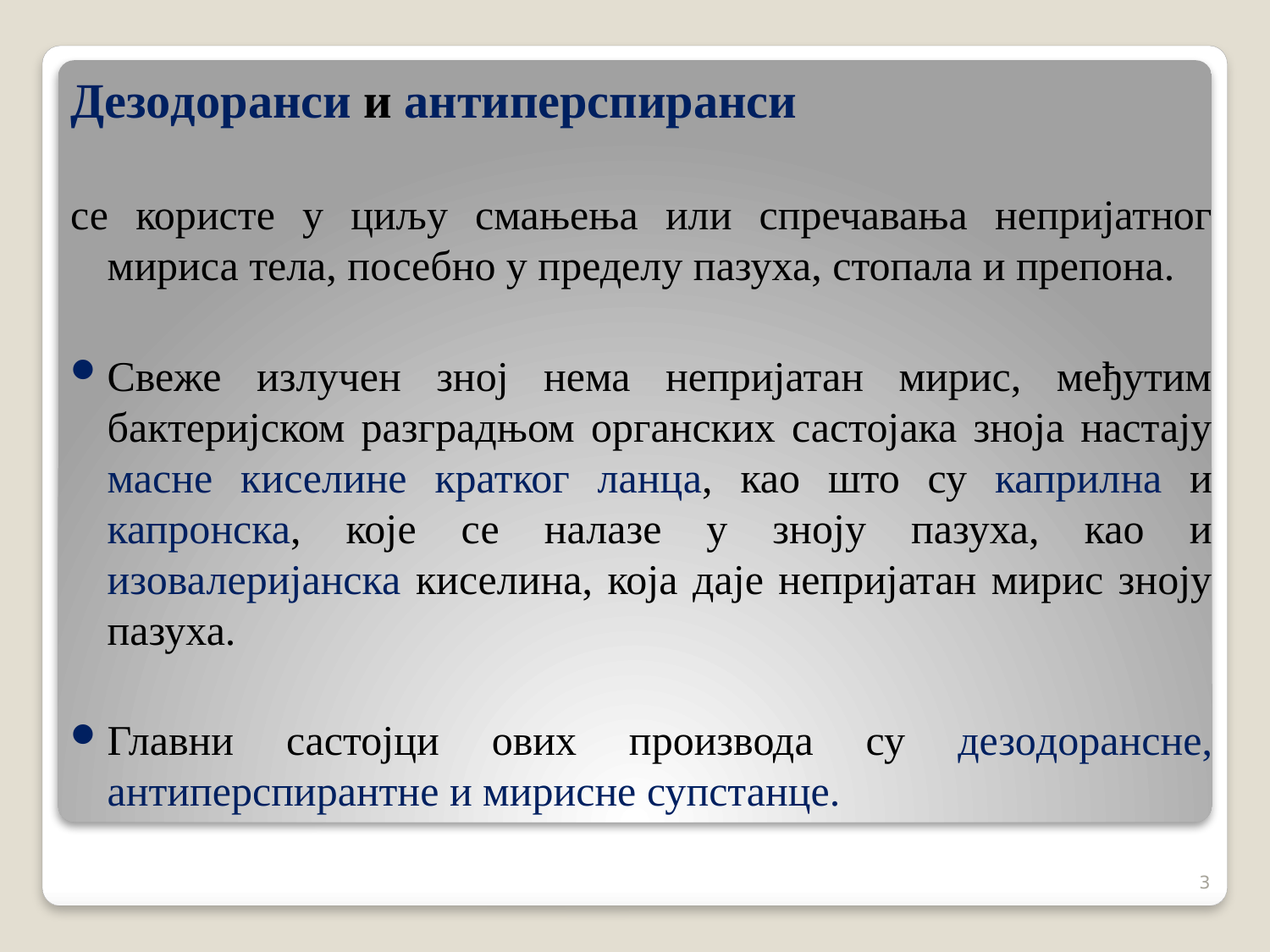

Дезодоранси и антиперспиранси

се користе у циљу смањења или спречавања непријатног мириса тела, посебно у пределу пазуха, стопала и препона.

Свеже излучен зној нема непријатан мирис, међутим бактеријском разградњом органских састојака зноја настају масне киселине кратког ланцa, као што су каприлна и капронска, које се налазе у зноју пазуха, као и изовалеријанска киселина, која даје непријатан мирис зноју пазуха.

Главни састојци ових производа су дезодорансне, антиперспирантне и мирисне супстанце.

3